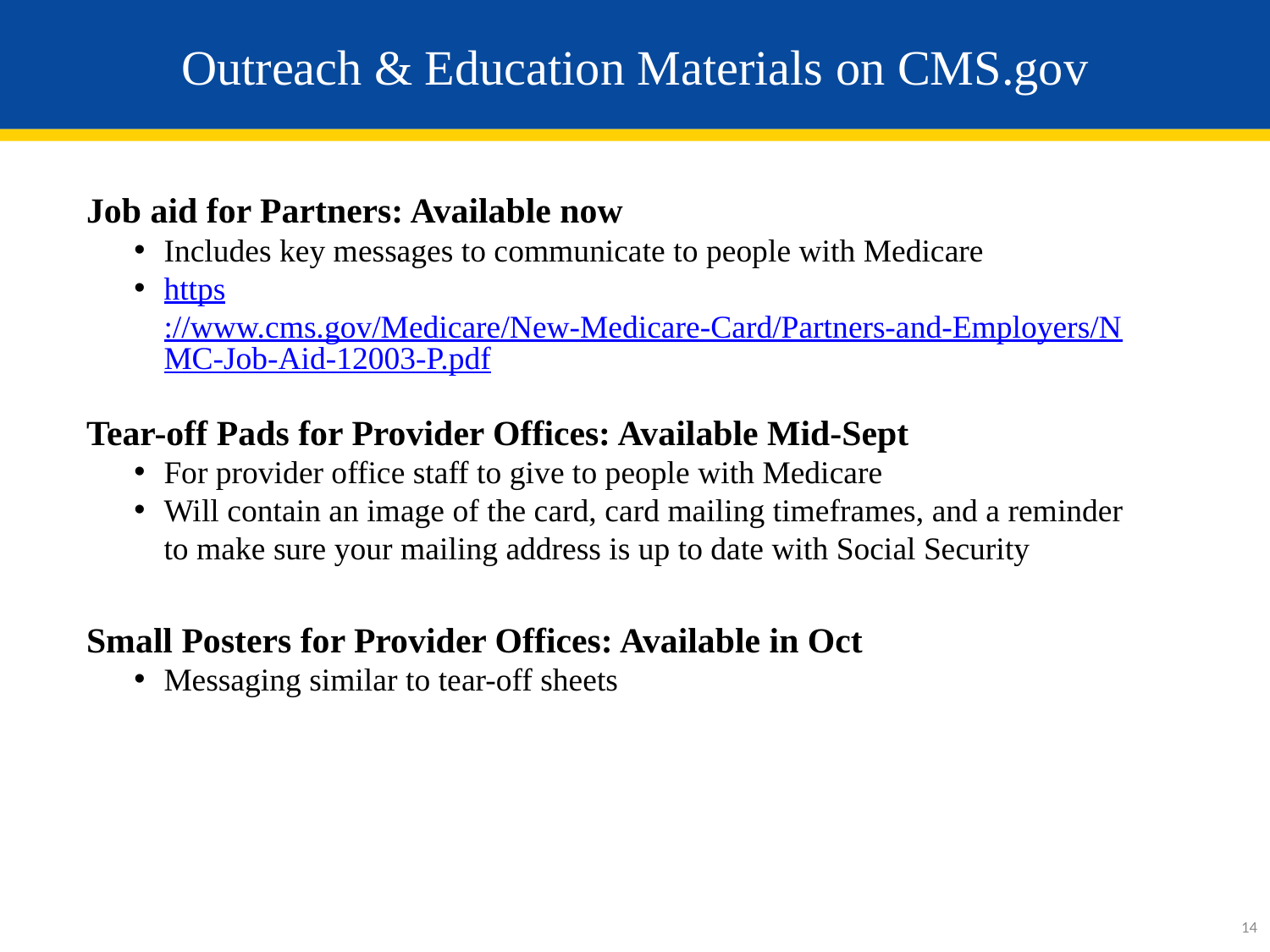

# Outreach & Education Materials on CMS.gov
Job aid for Partners: Available now
Includes key messages to communicate to people with Medicare
https://www.cms.gov/Medicare/New-Medicare-Card/Partners-and-Employers/NMC-Job-Aid-12003-P.pdf

Tear-off Pads for Provider Offices: Available Mid-Sept
For provider office staff to give to people with Medicare
Will contain an image of the card, card mailing timeframes, and a reminder to make sure your mailing address is up to date with Social Security

Small Posters for Provider Offices: Available in Oct
Messaging similar to tear-off sheets
14